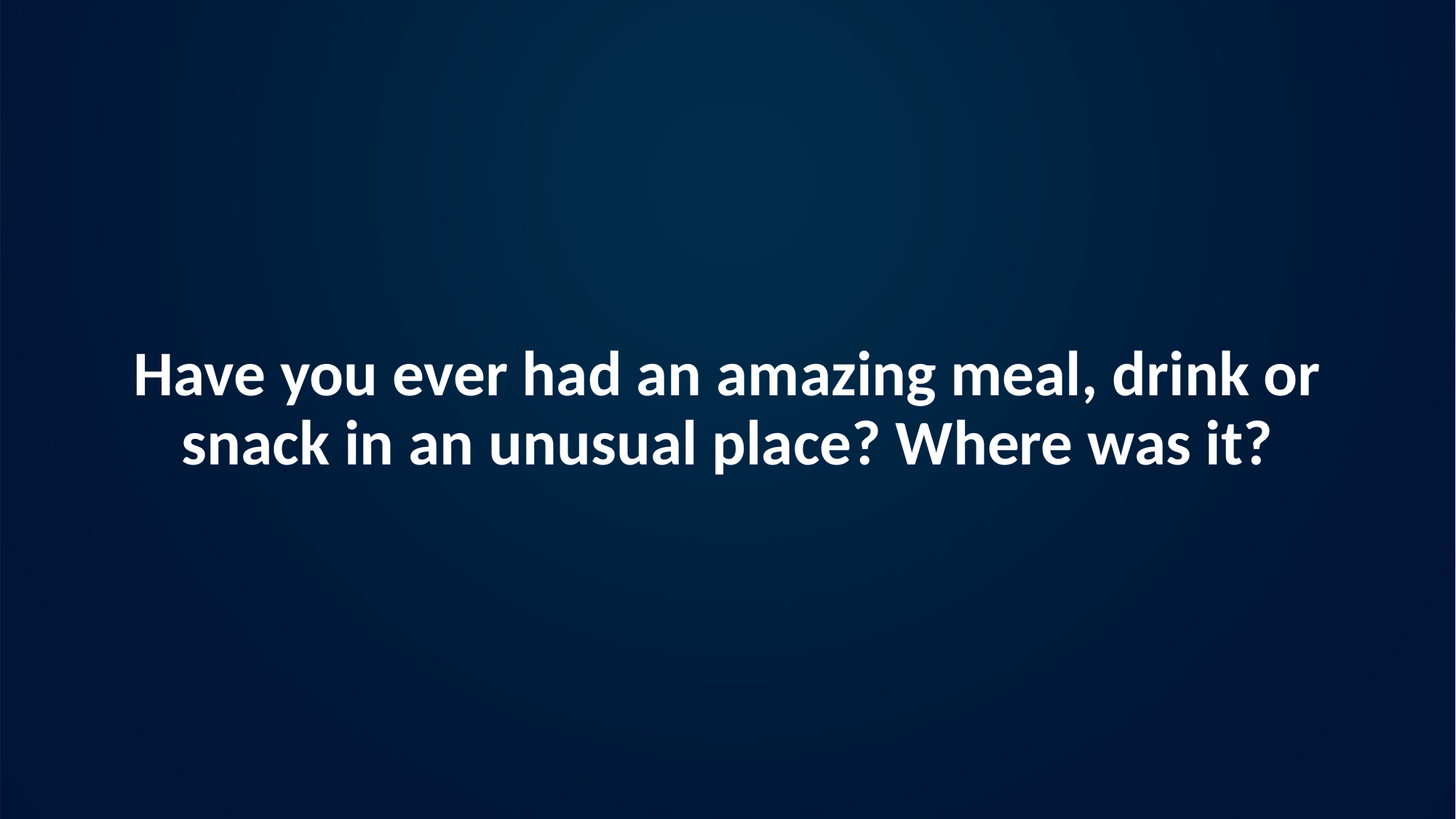

# Have you ever had an amazing meal, drink or snack in an unusual place? Where was it?